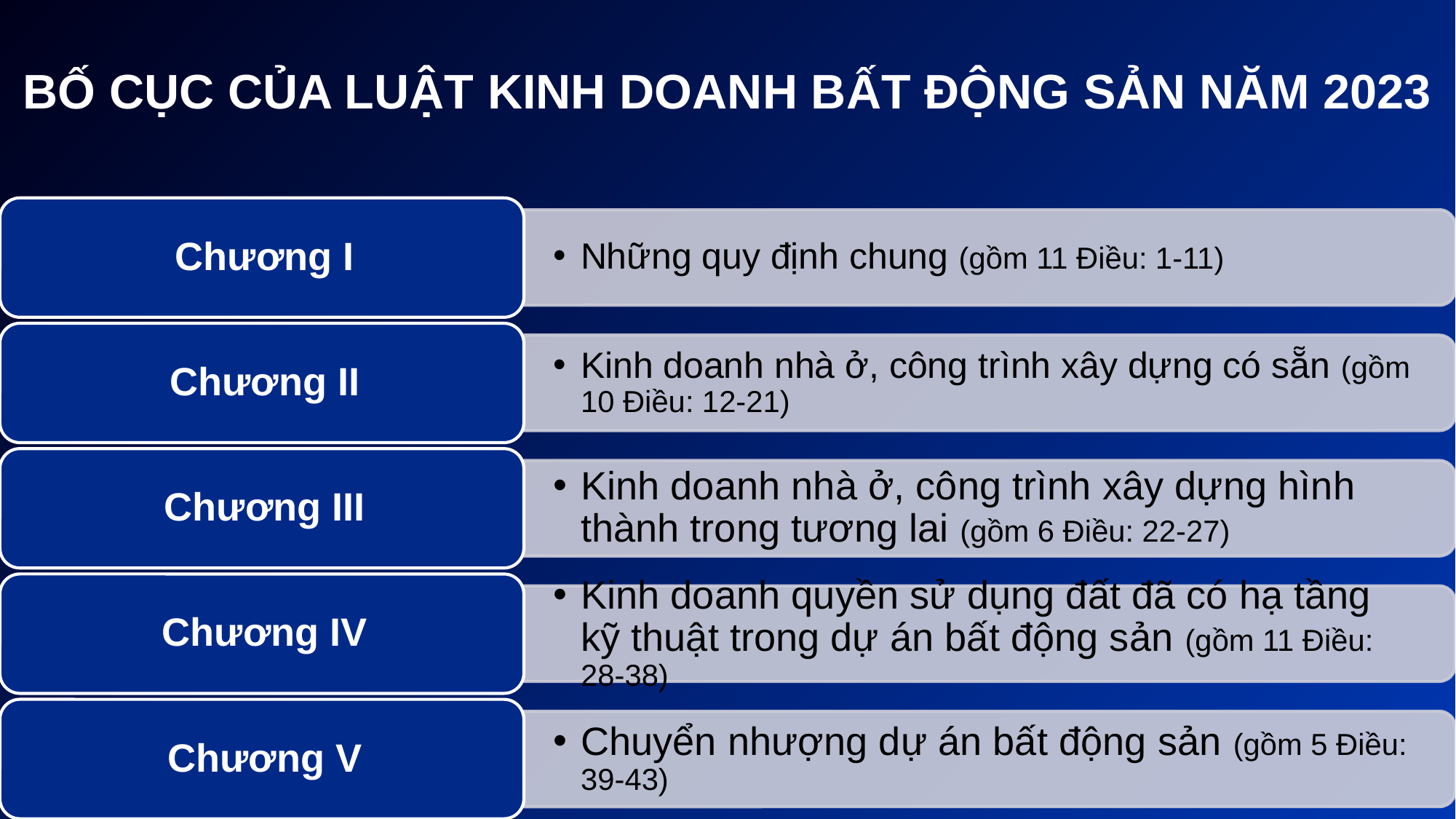

# BỐ CỤC CỦA LUẬT KINH DOANH BẤT ĐỘNG SẢN NĂM 2023
Những quy định chung (gồm 11 Điều: 1-11)
Chương I
Kinh doanh nhà ở, công trình xây dựng có sẵn (gồm 10 Điều: 12-21)
Chương II
Kinh doanh nhà ở, công trình xây dựng hình thành trong tương lai (gồm 6 Điều: 22-27)
Chương III
Kinh doanh quyền sử dụng đất đã có hạ tầng kỹ thuật trong dự án bất động sản (gồm 11 Điều: 28-38)
Chương IV
Chuyển nhượng dự án bất động sản (gồm 5 Điều: 39-43)
Chương V